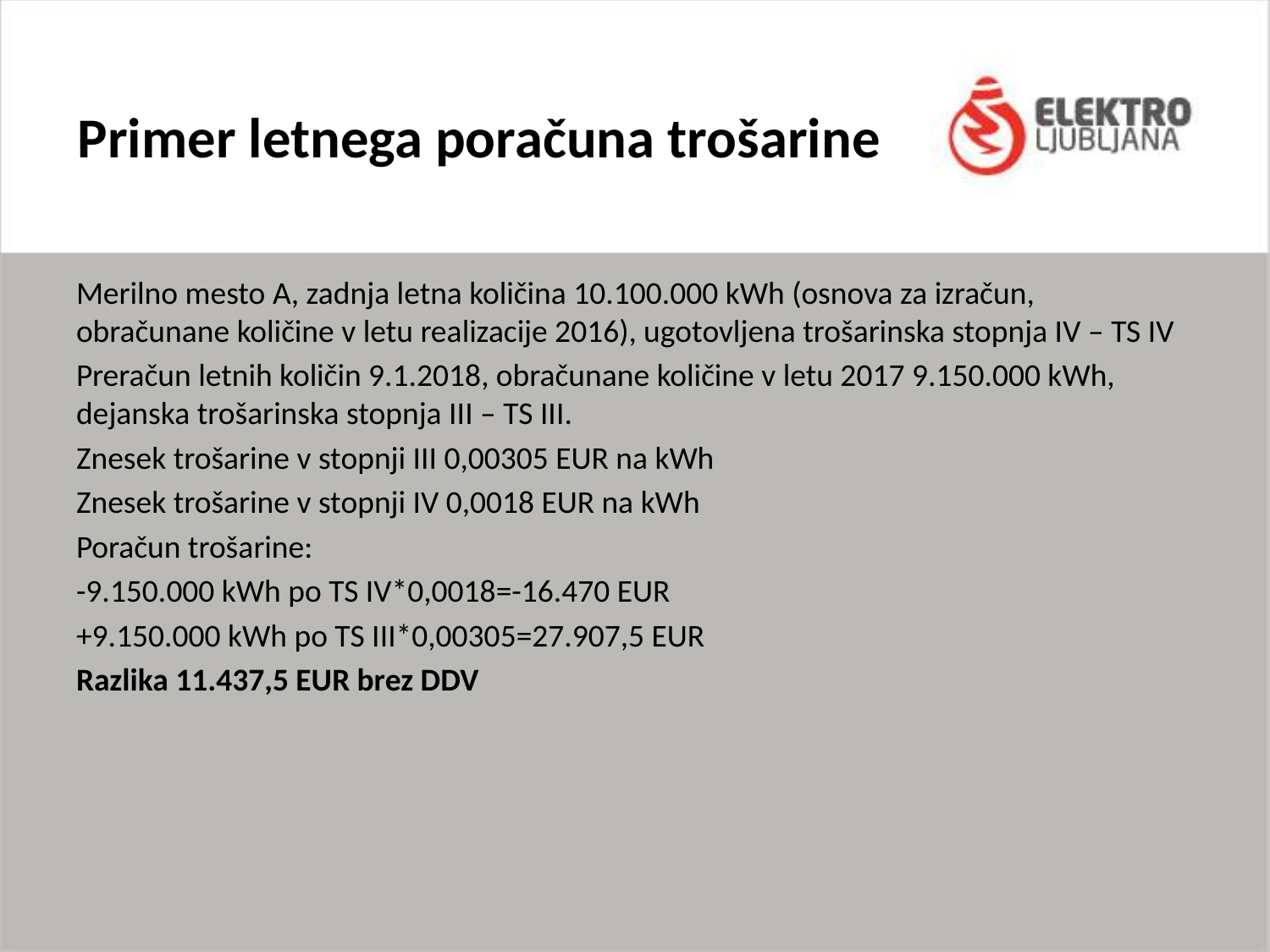

# Primer letnega poračuna trošarine
Merilno mesto A, zadnja letna količina 10.100.000 kWh (osnova za izračun, obračunane količine v letu realizacije 2016), ugotovljena trošarinska stopnja IV – TS IV
Preračun letnih količin 9.1.2018, obračunane količine v letu 2017 9.150.000 kWh, dejanska trošarinska stopnja III – TS III.
Znesek trošarine v stopnji III 0,00305 EUR na kWh
Znesek trošarine v stopnji IV 0,0018 EUR na kWh
Poračun trošarine:
-9.150.000 kWh po TS IV*0,0018=-16.470 EUR
+9.150.000 kWh po TS III*0,00305=27.907,5 EUR
Razlika 11.437,5 EUR brez DDV